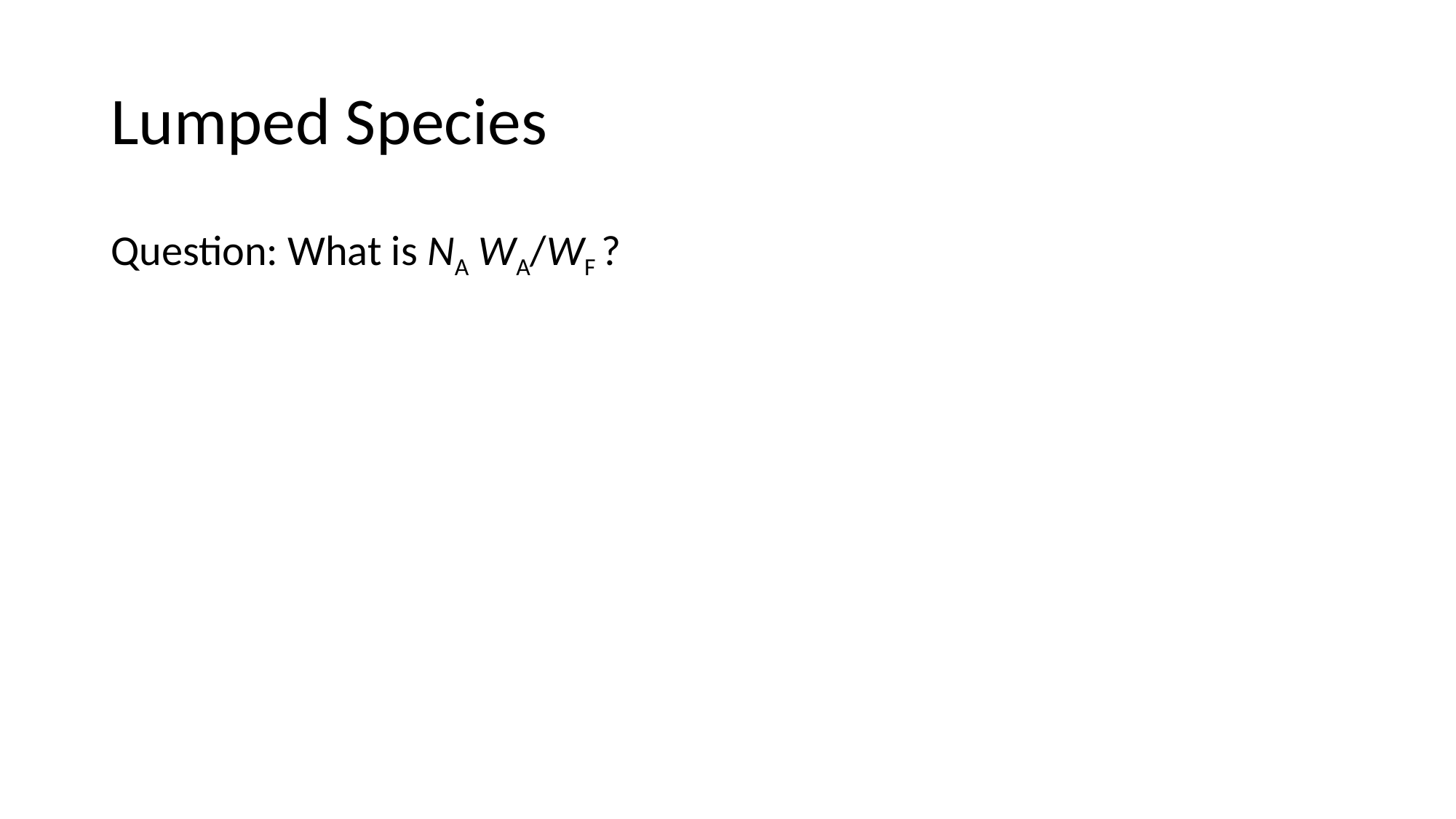

# Lumped Species
Question: What is NA WA/WF ?